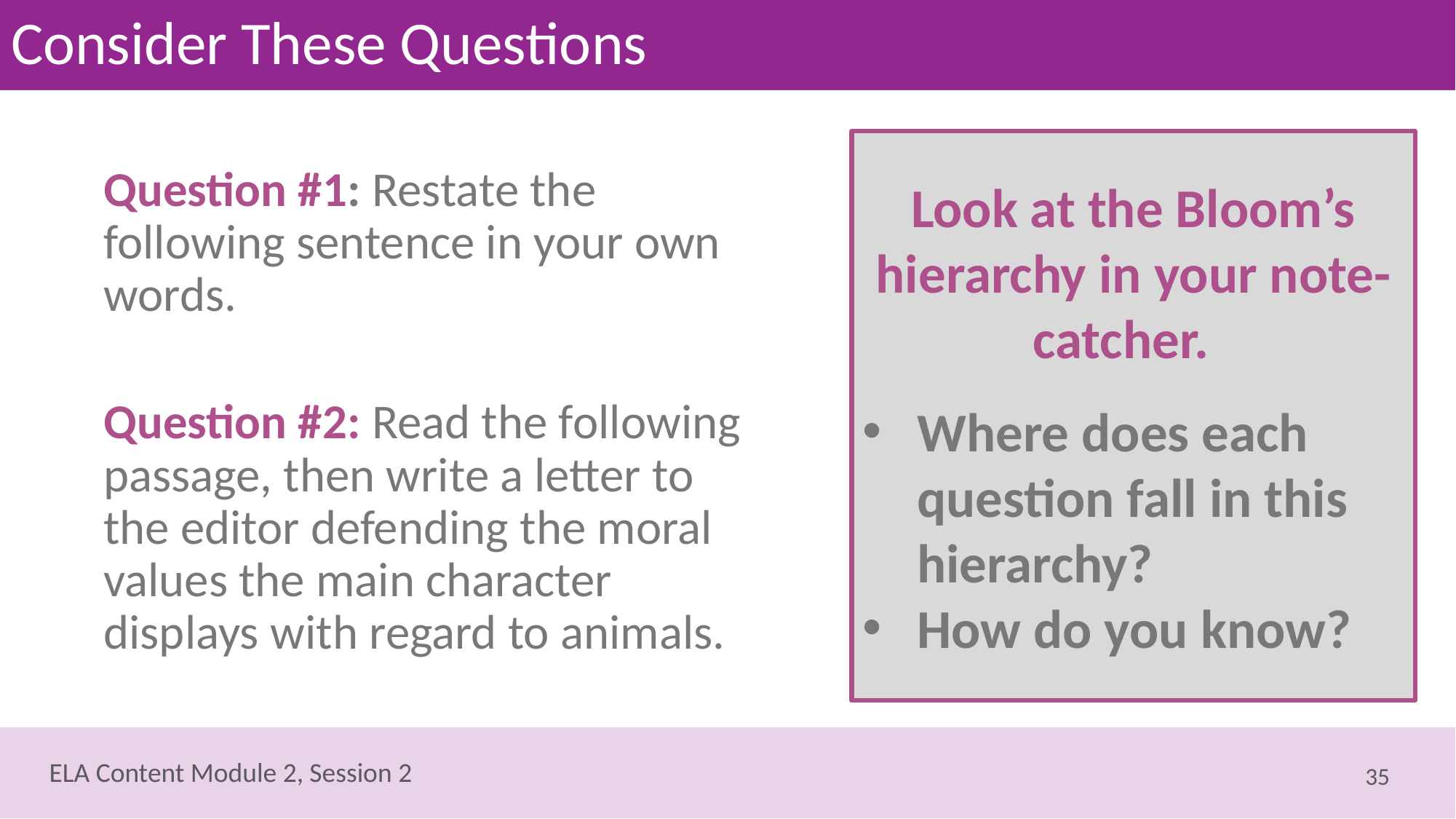

# Consider These Questions

Look at the Bloom’s hierarchy in your note-catcher.

Where does each question fall in this hierarchy?
How do you know?

Question #1: Restate the following sentence in your own words.

Question #2: Read the following passage, then write a letter to the editor defending the moral values the main character displays with regard to animals.

35